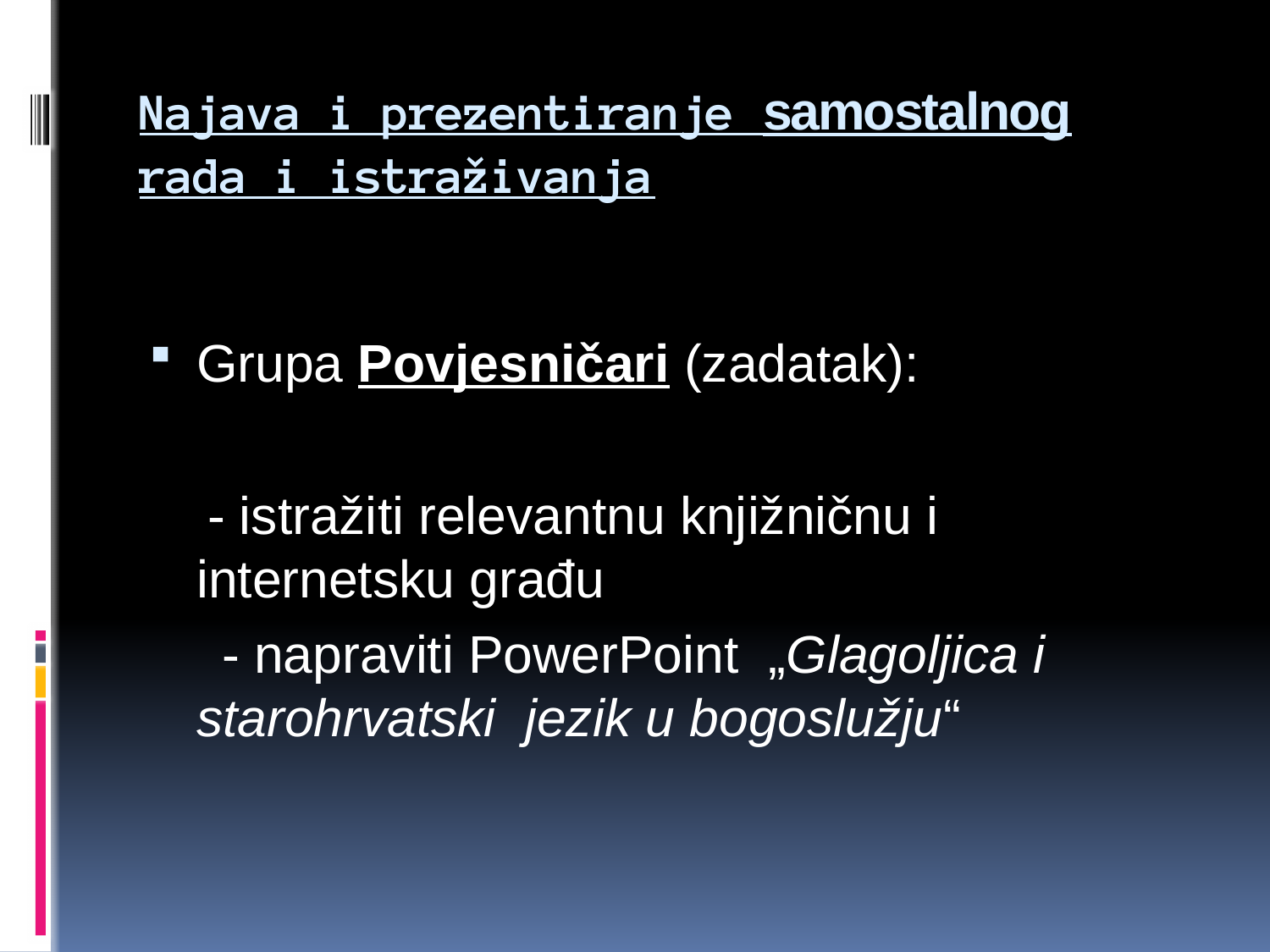

# Najava i prezentiranje samostalnog rada i istraživanja

Grupa Povjesničari (zadatak):

    - istražiti relevantnu knjižničnu i internetsku građu
     - napraviti PowerPoint  „Glagoljica i starohrvatski  jezik u bogoslužju“